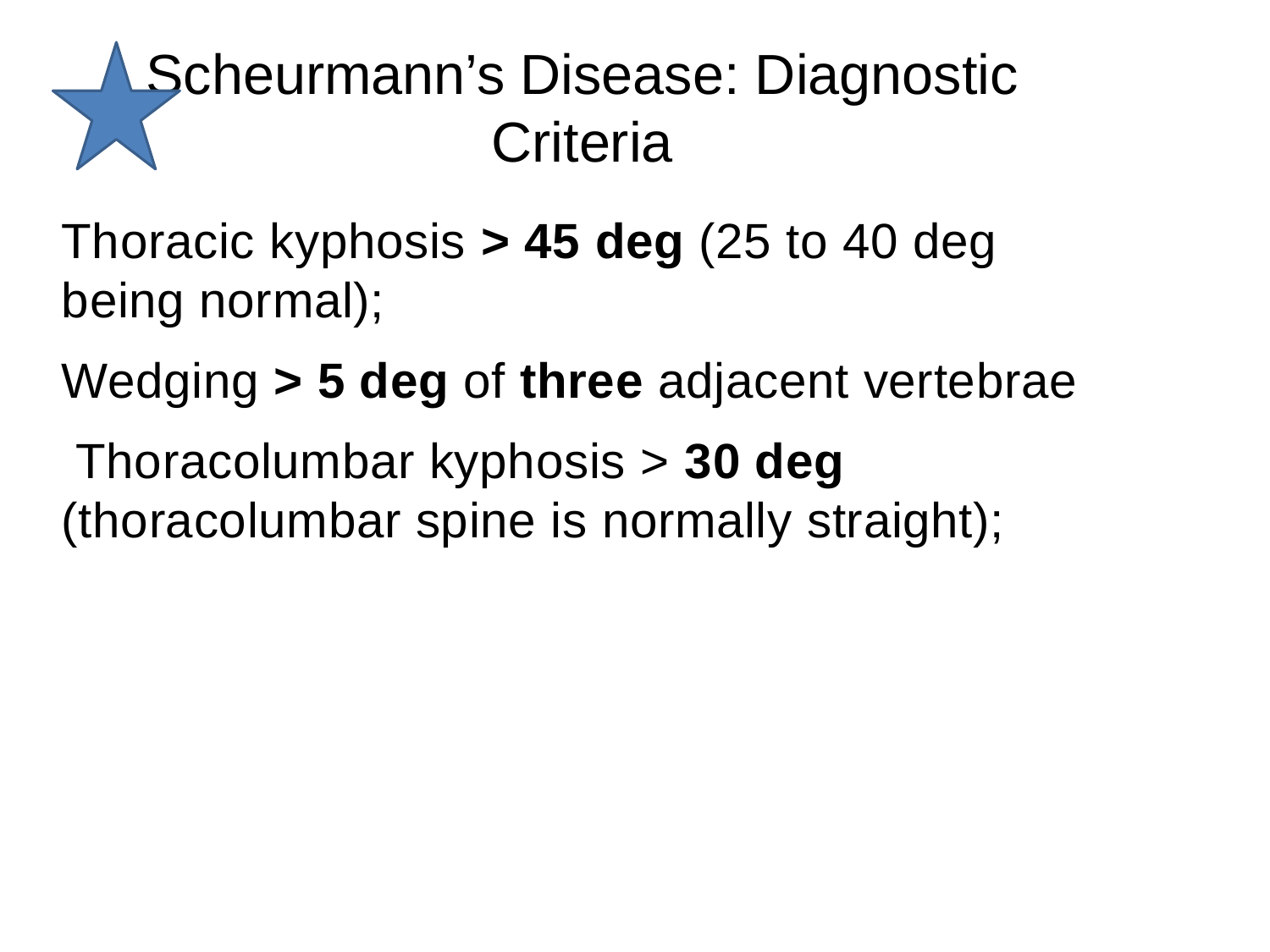

# Scheurmann’s Disease: Diagnostic Criteria

Thoracic kyphosis > 45 deg (25 to 40 deg being normal);
Wedging > 5 deg of three adjacent vertebrae
 Thoracolumbar kyphosis > 30 deg  (thoracolumbar spine is normally straight);